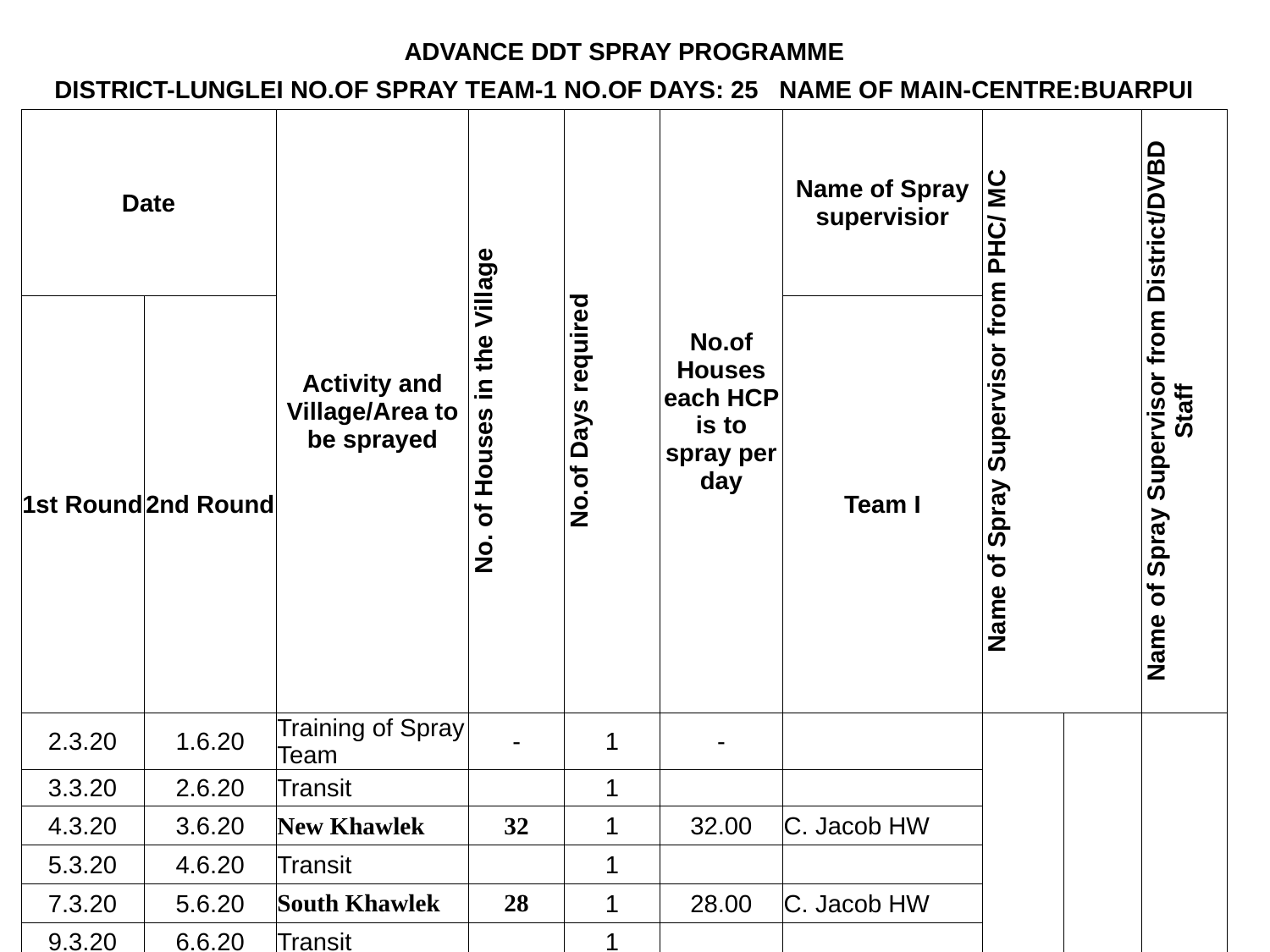

| ADVANCE DDT SPRAY PROGRAMME |  |  |  |  |  |  |  |  |  |
| --- | --- | --- | --- | --- | --- | --- | --- | --- | --- |
| DISTRICT-LUNGLEI NO.OF SPRAY TEAM-1 NO.OF DAYS: 25 NAME OF MAIN-CENTRE:BUARPUI |  |  |  |  |  |  |  |  |  |
| Date |  | Activity and Village/Area to be sprayed | No. of Houses in the Village | No.of Days required | No.of Houses each HCP is to spray per day | Name of Spray supervisior | Name of Spray Supervisor from PHC/ MC |  | Name of Spray Supervisor from District/DVBD Staff |
| 1st Round | 2nd Round |  |  |  |  | Team I |  |  |  |
| 2.3.20 | 1.6.20 | Training of Spray Team | - | 1 | - |  | Dr. PC. Lalvohbiki M & HO, Buarpui PHC | T. Khenkima HS, Buarpui PHC | Isaac Lalruatpuia, MTS |
| 3.3.20 | 2.6.20 | Transit |  | 1 |  |  |  |  |  |
| 4.3.20 | 3.6.20 | New Khawlek | 32 | 1 | 32.00 | C. Jacob HW |  |  |  |
| 5.3.20 | 4.6.20 | Transit |  | 1 |  |  |  |  |  |
| 7.3.20 | 5.6.20 | South Khawlek | 28 | 1 | 28.00 | C. Jacob HW |  |  |  |
| 9.3.20 | 6.6.20 | Transit |  | 1 |  |  |  |  |  |
| 10-12.3.20 | 8-10.6.20 | Dengsur | 109 | 3 | 36.33 | Rosangzuala HW |  |  |  |
| 13.3.20 | 11.6.20 | Transit |  | 1 |  |  |  |  |  |
| 14-17.3.20 | 12-16.6.20 | Sertlangpui | 101 | 3 | 33.67 | Vanlalrema HW |  |  |  |
| 18.3.20 | 17.6.20 | Transit |  | 1 |  |  |  |  |  |
| 19-20.3.20 | 18-19.6.20 | Lungchem | 72 | 2 | 36.00 | Samuel Vanlalruata HW |  |  |  |
| 21.3.20 | 20.6.20 | Transit |  | 1 |  |  |  |  |  |
| 23-25.3.20 | 22-24.6.20 | Changpui | 103 | 3 | 34.33 | Lalramtiama HW |  |  |  |
| 26.3.20 | 25.6.20 | Transit & Cleaning |  | 1 | - |  |  |  |  |